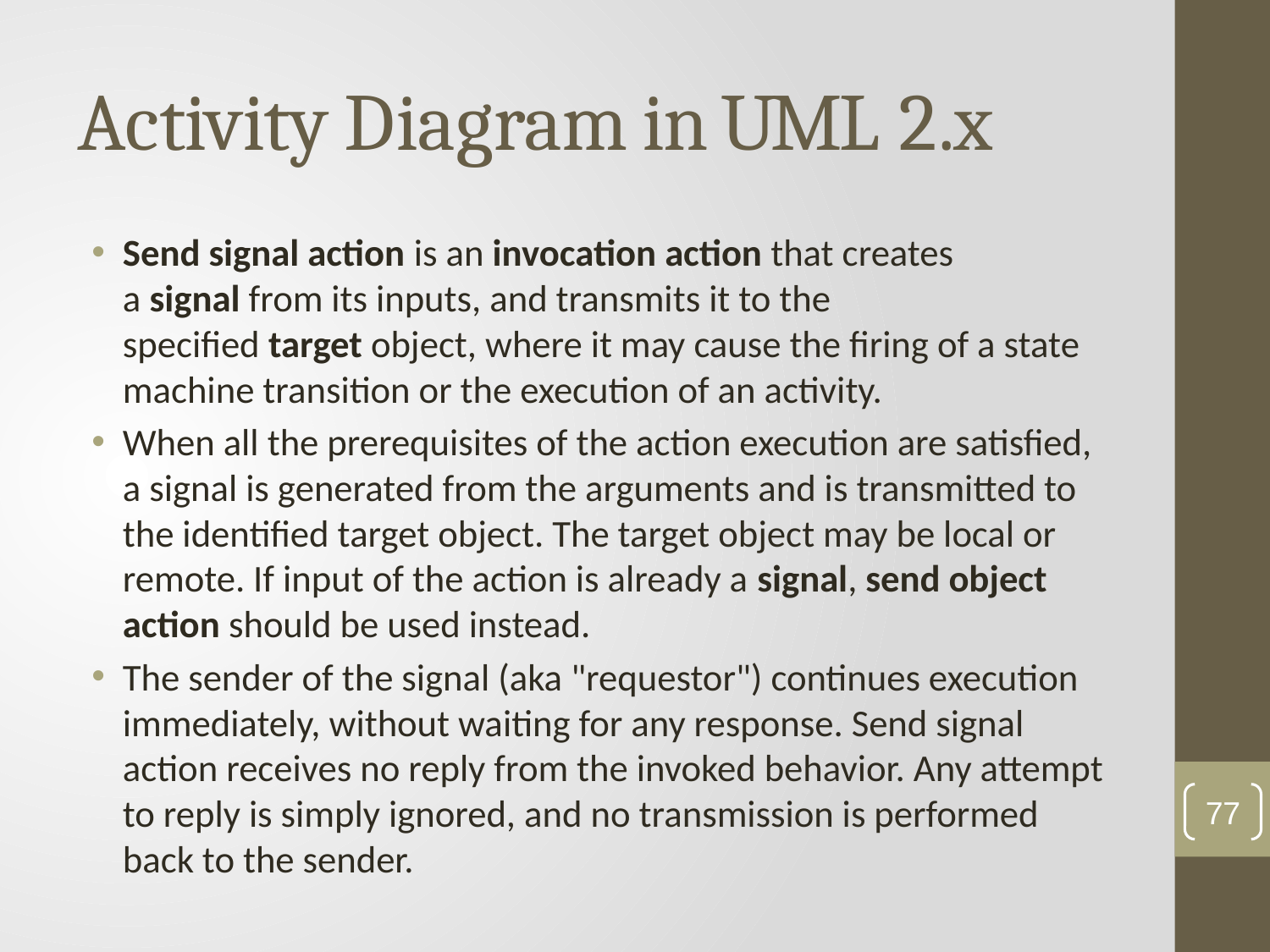

# Activity Diagram in UML 2.x
Send signal action is an invocation action that creates a signal from its inputs, and transmits it to the specified target object, where it may cause the firing of a state machine transition or the execution of an activity.
When all the prerequisites of the action execution are satisfied, a signal is generated from the arguments and is transmitted to the identified target object. The target object may be local or remote. If input of the action is already a signal, send object action should be used instead.
The sender of the signal (aka "requestor") continues execution immediately, without waiting for any response. Send signal action receives no reply from the invoked behavior. Any attempt to reply is simply ignored, and no transmission is performed back to the sender.

77